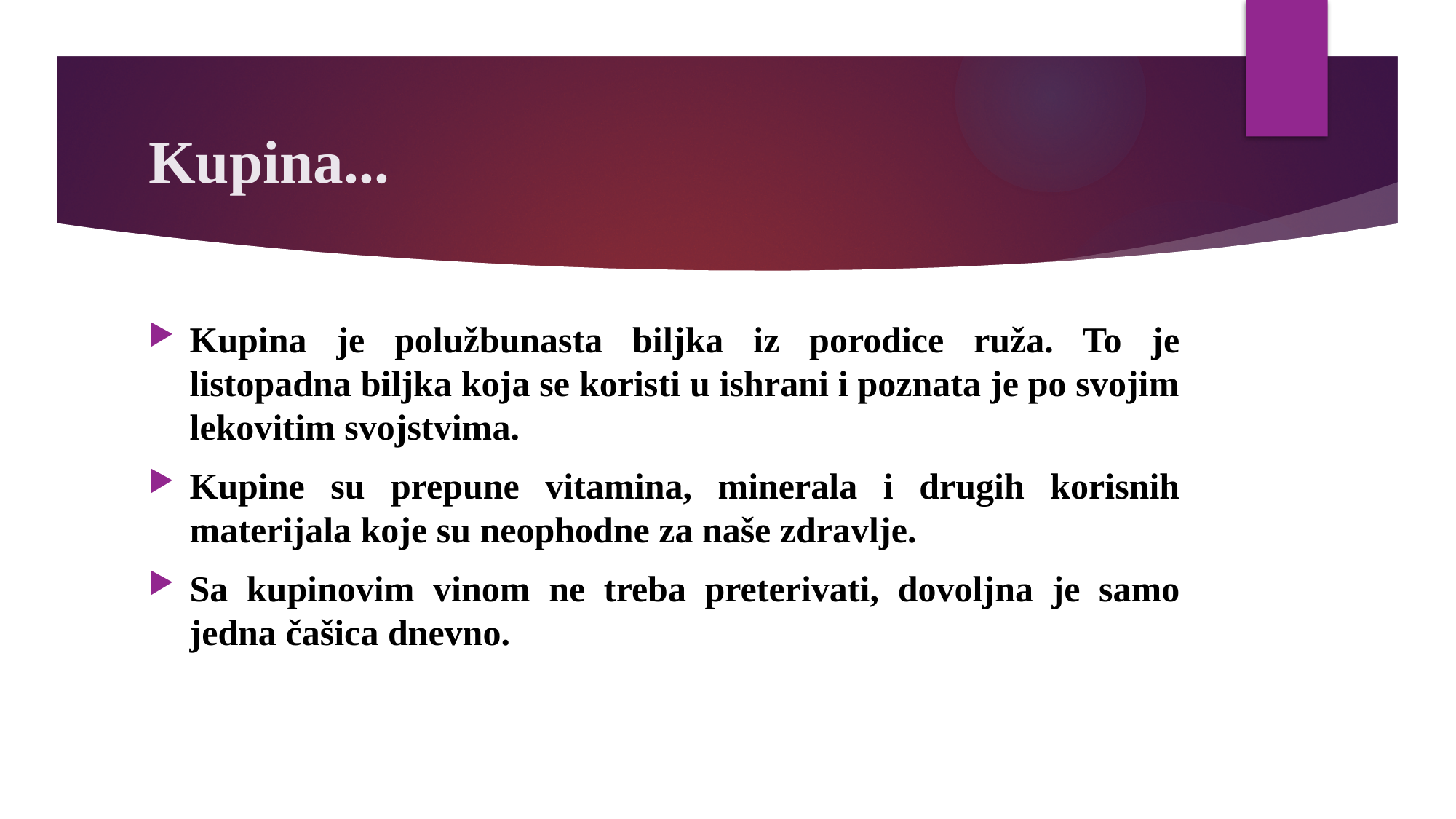

# Kupina...
Kupina je polužbunasta biljka iz porodice ruža. To je listopadna biljka koja se koristi u ishrani i poznata je po svojim lekovitim svojstvima.
Kupine su prepune vitamina, minerala i drugih korisnih materijala koje su neophodne za naše zdravlje.
Sa kupinovim vinom ne treba preterivati, dovoljna je samo jedna čašica dnevno.